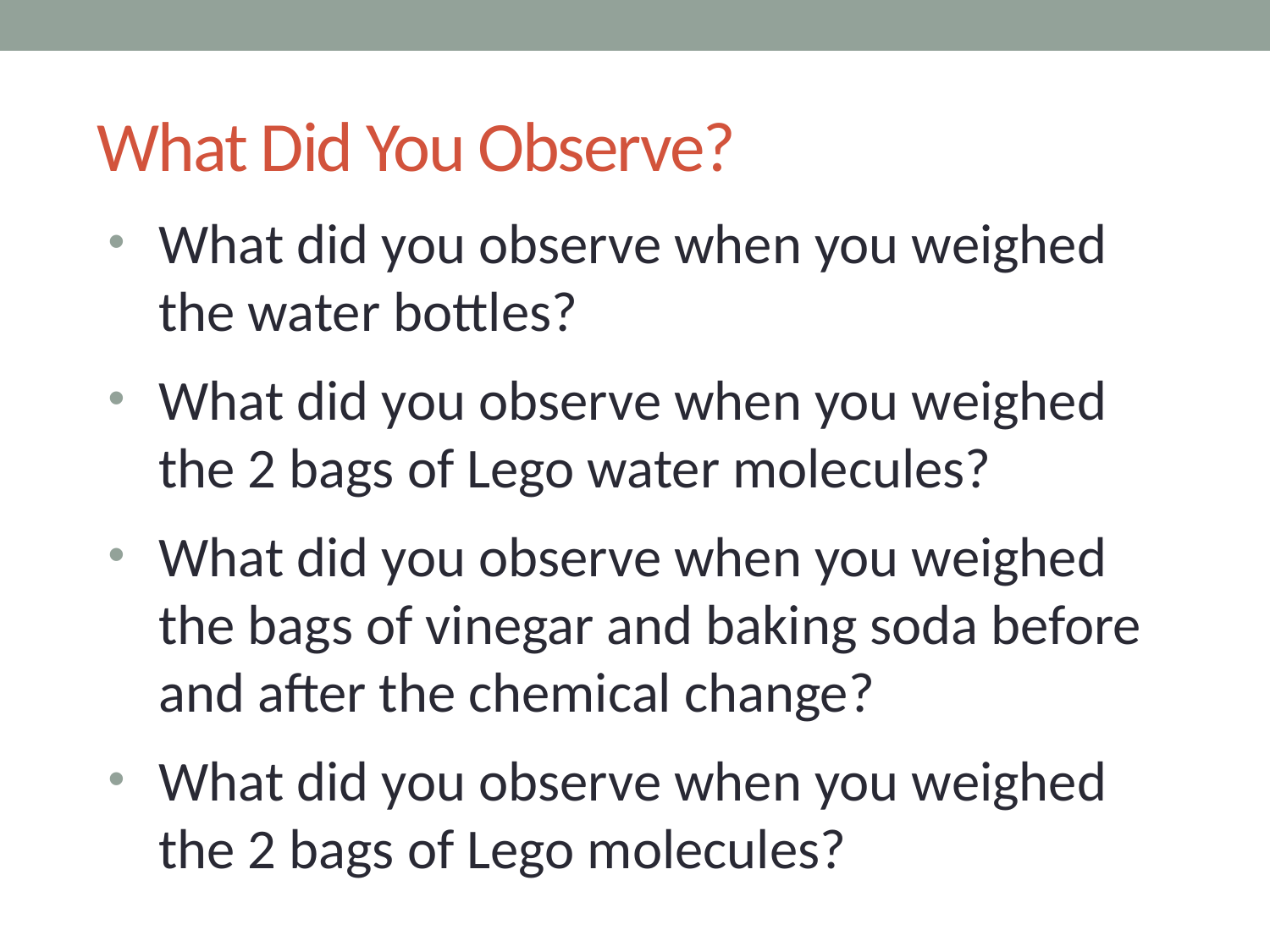

# What Did You Observe?
What did you observe when you weighed the water bottles?
What did you observe when you weighed the 2 bags of Lego water molecules?
What did you observe when you weighed the bags of vinegar and baking soda before and after the chemical change?
What did you observe when you weighed the 2 bags of Lego molecules?